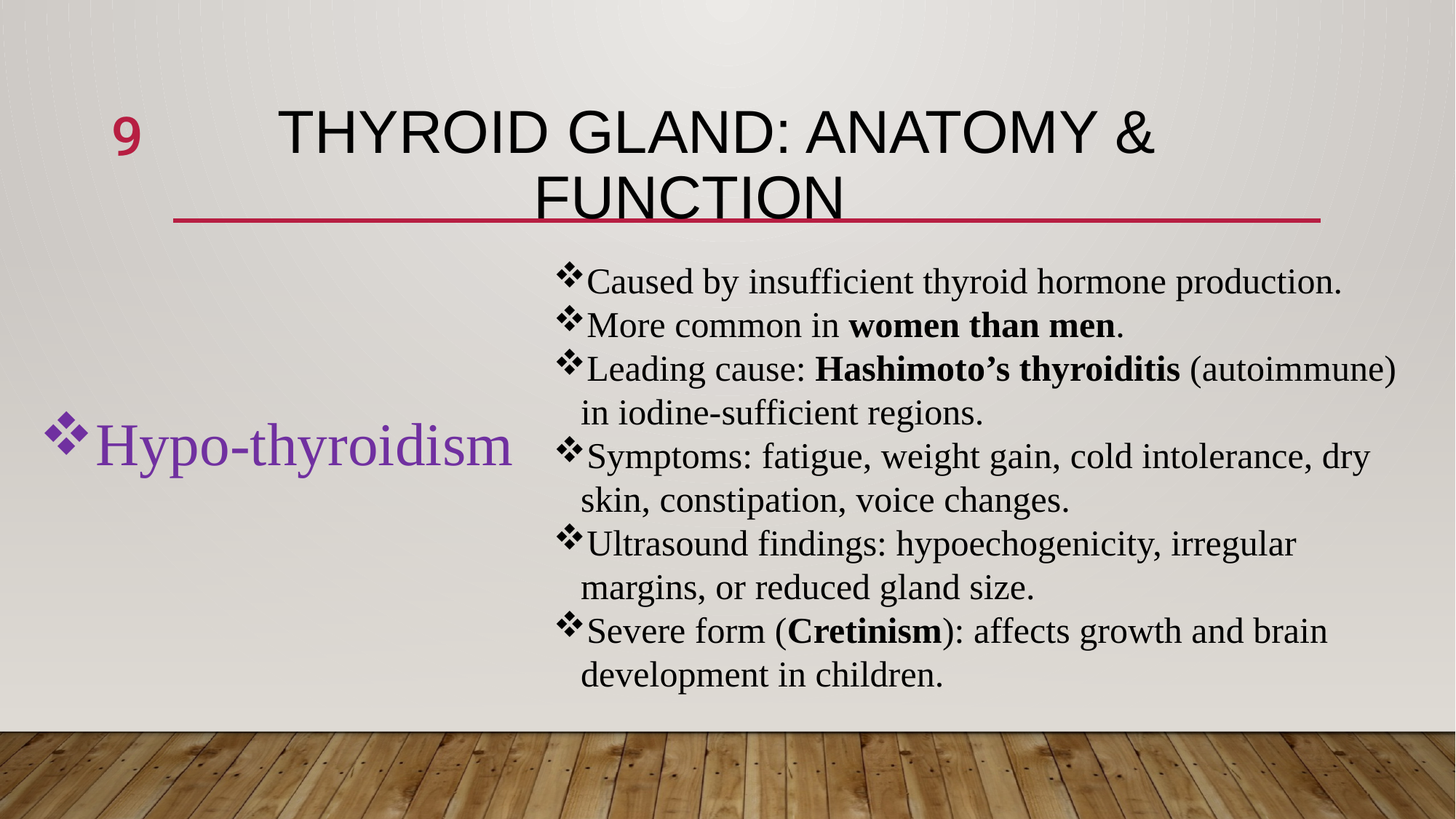

9
# Thyroid Gland: Anatomy & Function
Caused by insufficient thyroid hormone production.
More common in women than men.
Leading cause: Hashimoto’s thyroiditis (autoimmune) in iodine-sufficient regions.
Symptoms: fatigue, weight gain, cold intolerance, dry skin, constipation, voice changes.
Ultrasound findings: hypoechogenicity, irregular margins, or reduced gland size.
Severe form (Cretinism): affects growth and brain development in children.
Hypo-thyroidism